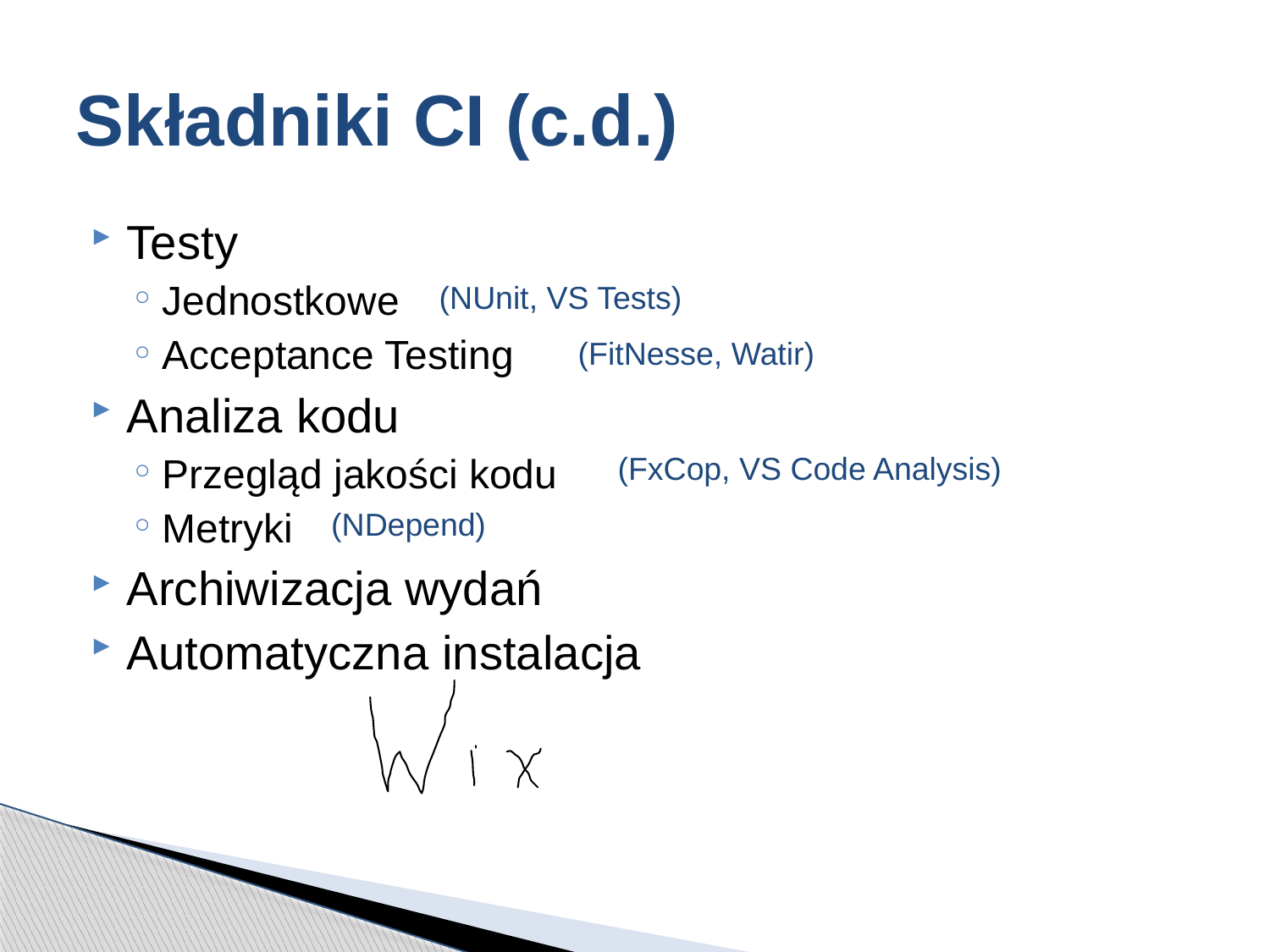

# Składniki CI (c.d.)
Testy
Jednostkowe
Acceptance Testing
Analiza kodu
Przegląd jakości kodu
Metryki
Archiwizacja wydań
Automatyczna instalacja

(NUnit, VS Tests)
(FitNesse, Watir)
(FxCop, VS Code Analysis)
(NDepend)